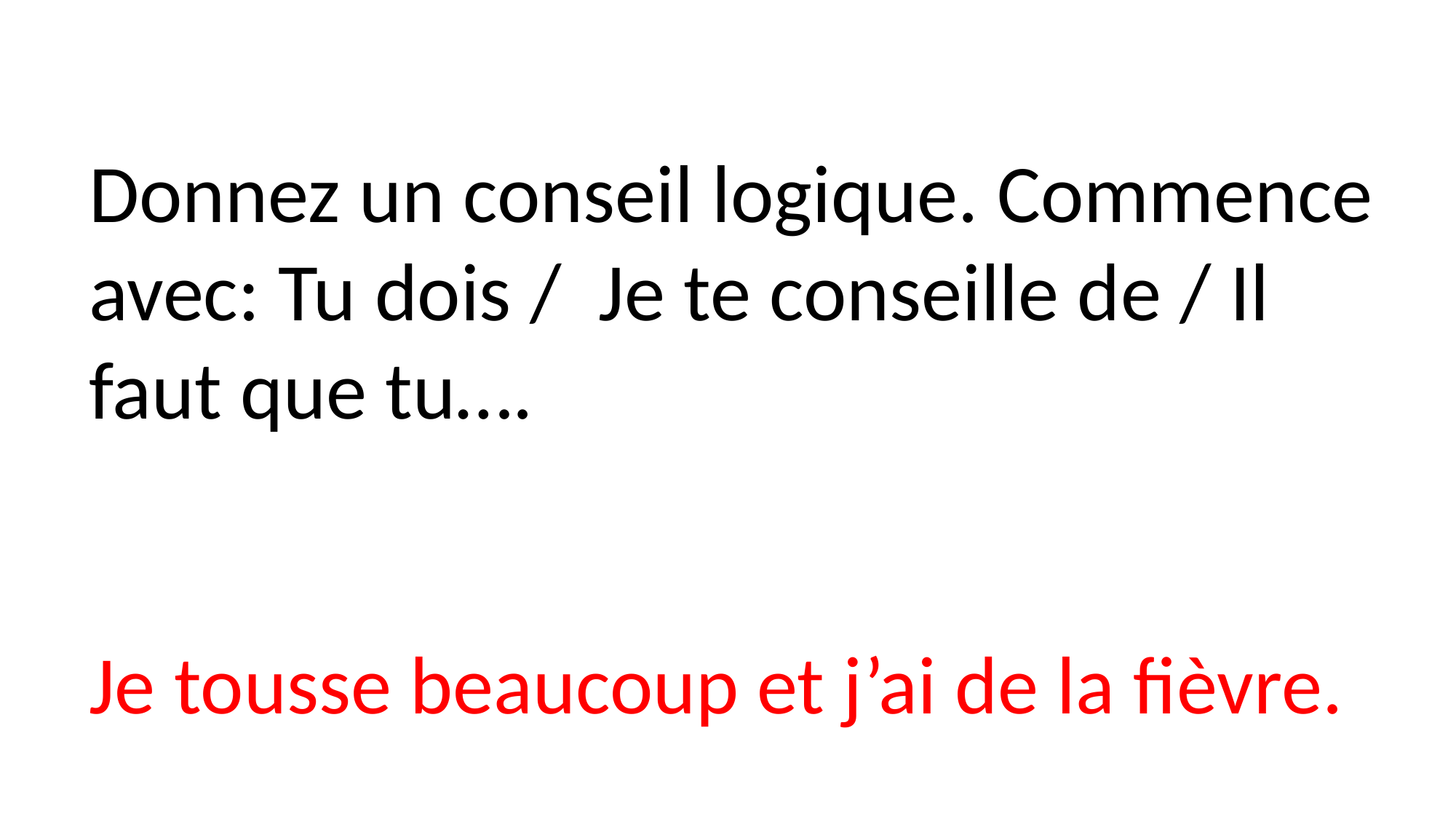

Donnez un conseil logique. Commence avec: Tu dois /  Je te conseille de / Il faut que tu….

Je tousse beaucoup et j’ai de la fièvre.